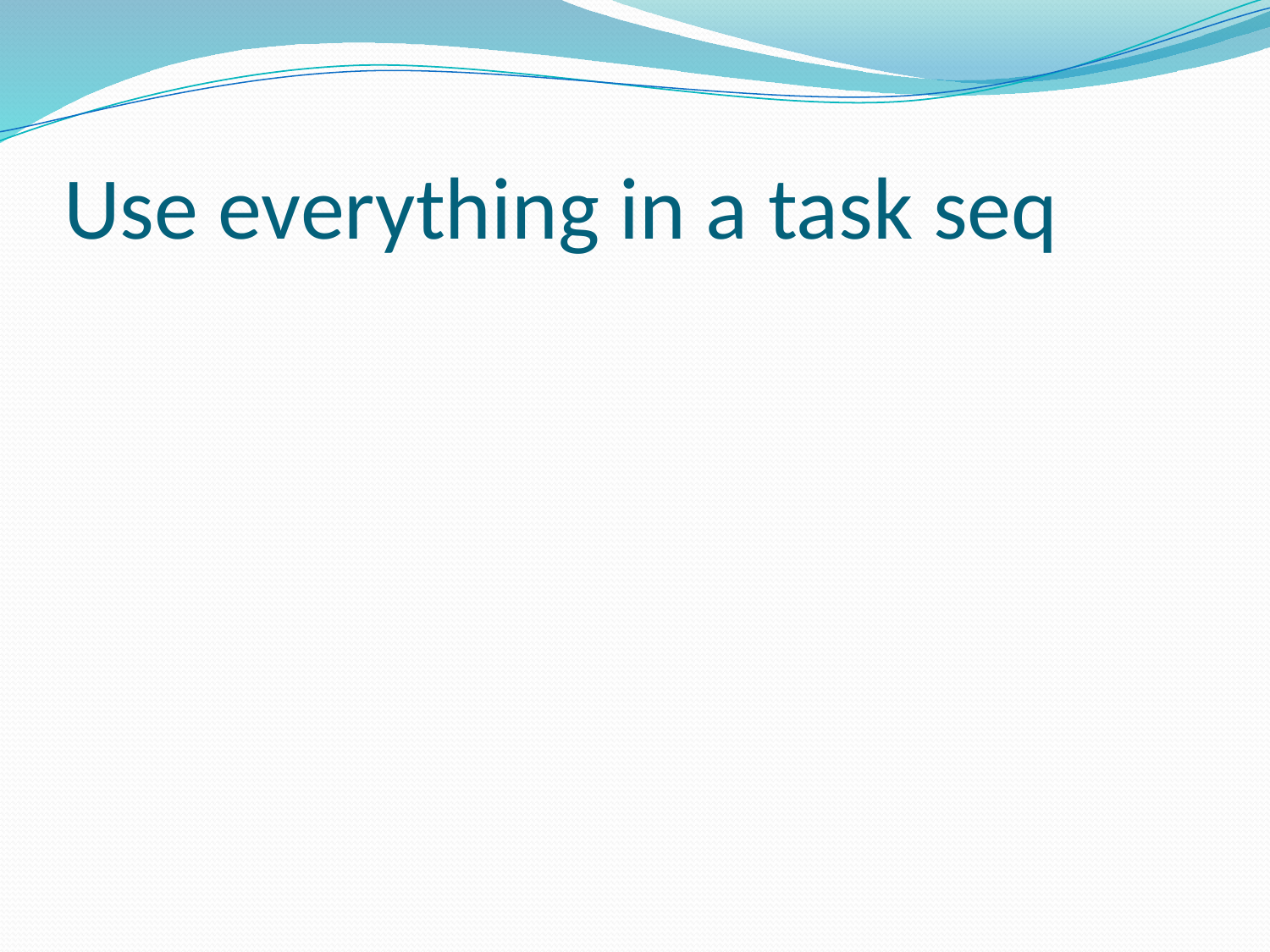

# Use everything in a task seq